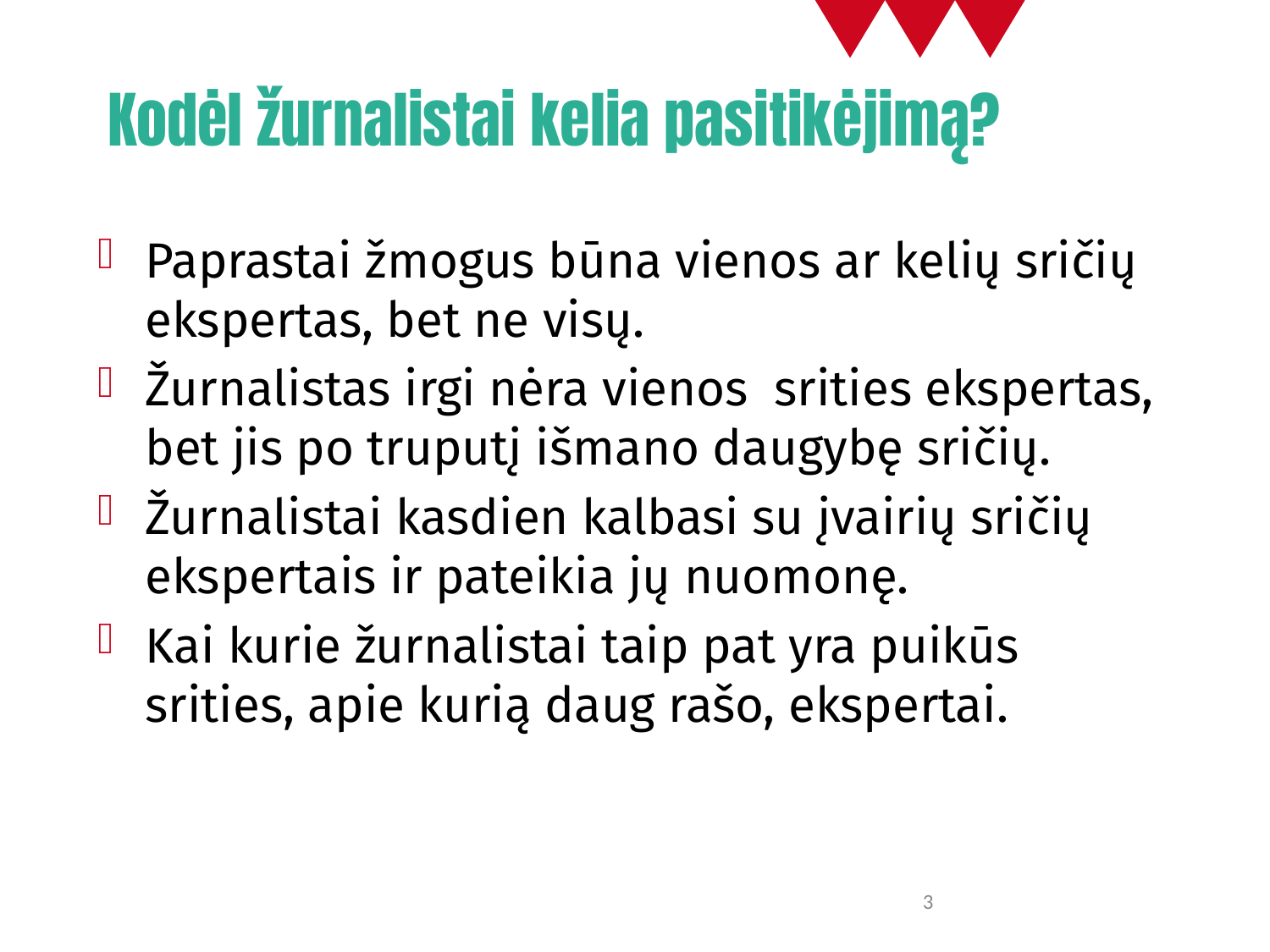

# Kodėl žurnalistai kelia pasitikėjimą?
Paprastai žmogus būna vienos ar kelių sričių ekspertas, bet ne visų.
Žurnalistas irgi nėra vienos  srities ekspertas, bet jis po truputį išmano daugybę sričių.
Žurnalistai kasdien kalbasi su įvairių sričių ekspertais ir pateikia jų nuomonę.
Kai kurie žurnalistai taip pat yra puikūs srities, apie kurią daug rašo, ekspertai.
3